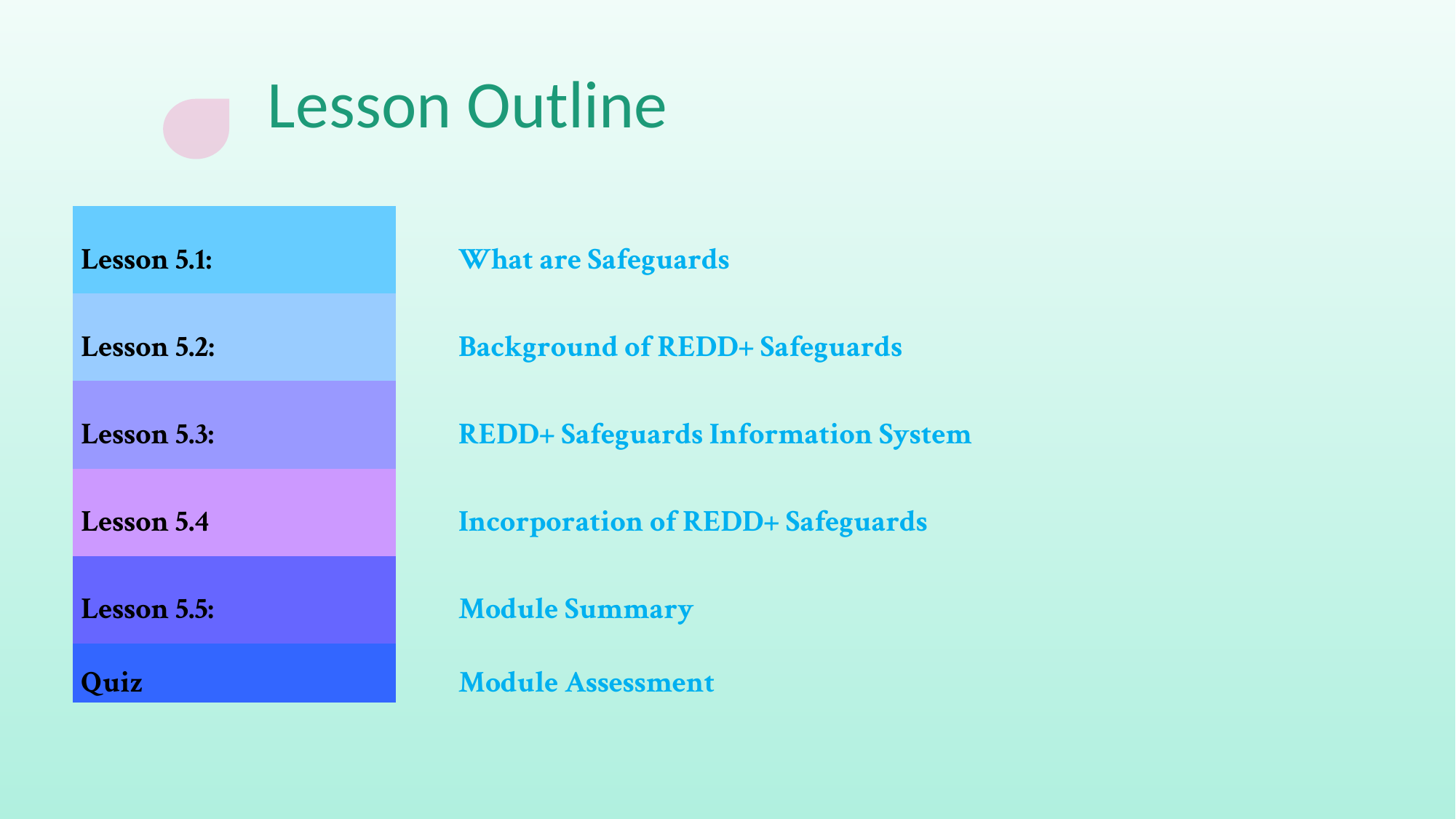

# Lesson Outline

| Lesson 5.1: | What are Safeguards |
| --- | --- |
| Lesson 5.2: | Background of REDD+ Safeguards |
| Lesson 5.3: | REDD+ Safeguards Information System |
| Lesson 5.4 | Incorporation of REDD+ Safeguards |
| Lesson 5.5: | Module Summary |
| Quiz | Module Assessment |